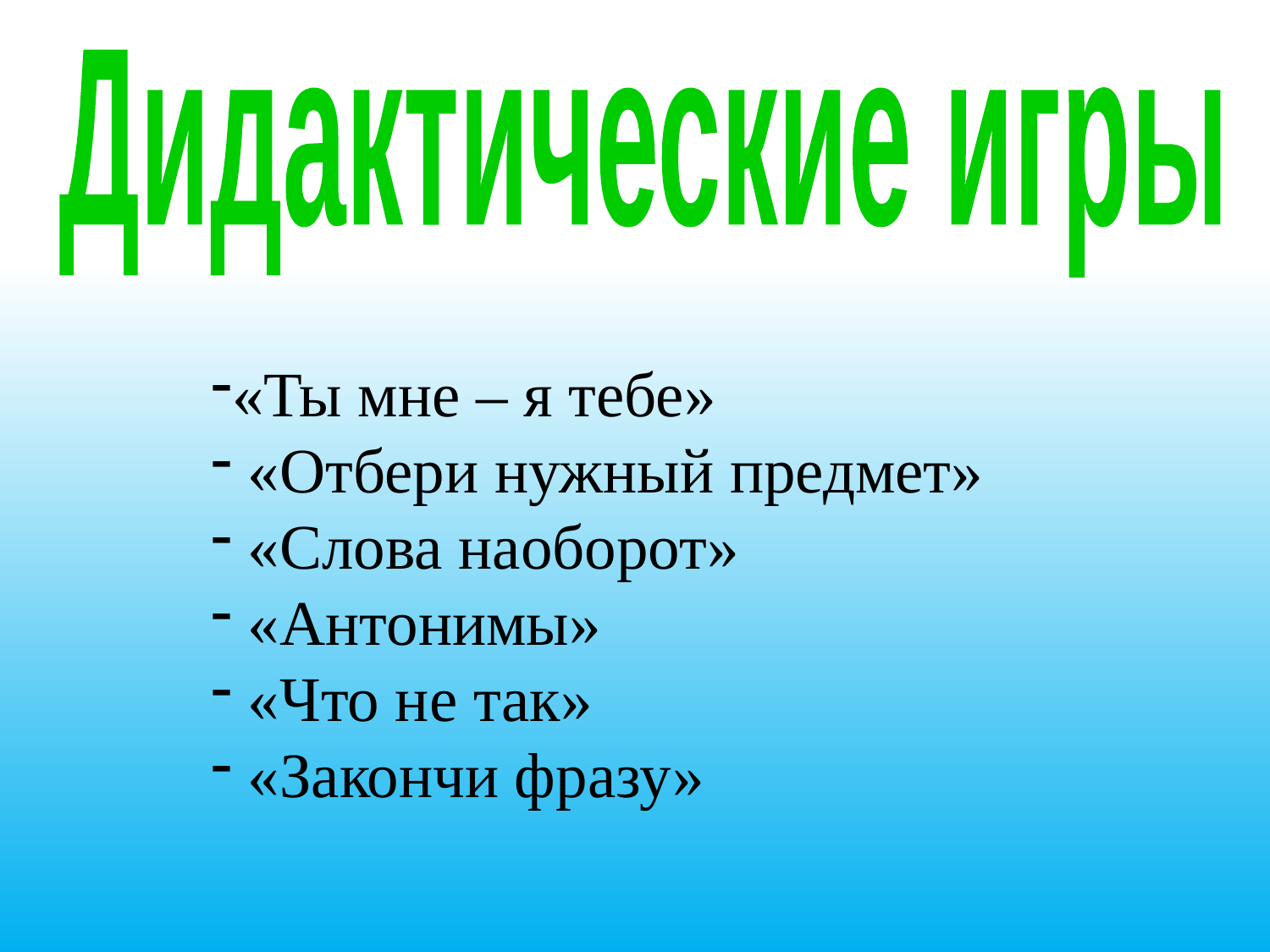

Дидактические игры
«Ты мне – я тебе»
 «Отбери нужный предмет»
 «Слова наоборот»
 «Антонимы»
 «Что не так»
 «Закончи фразу»